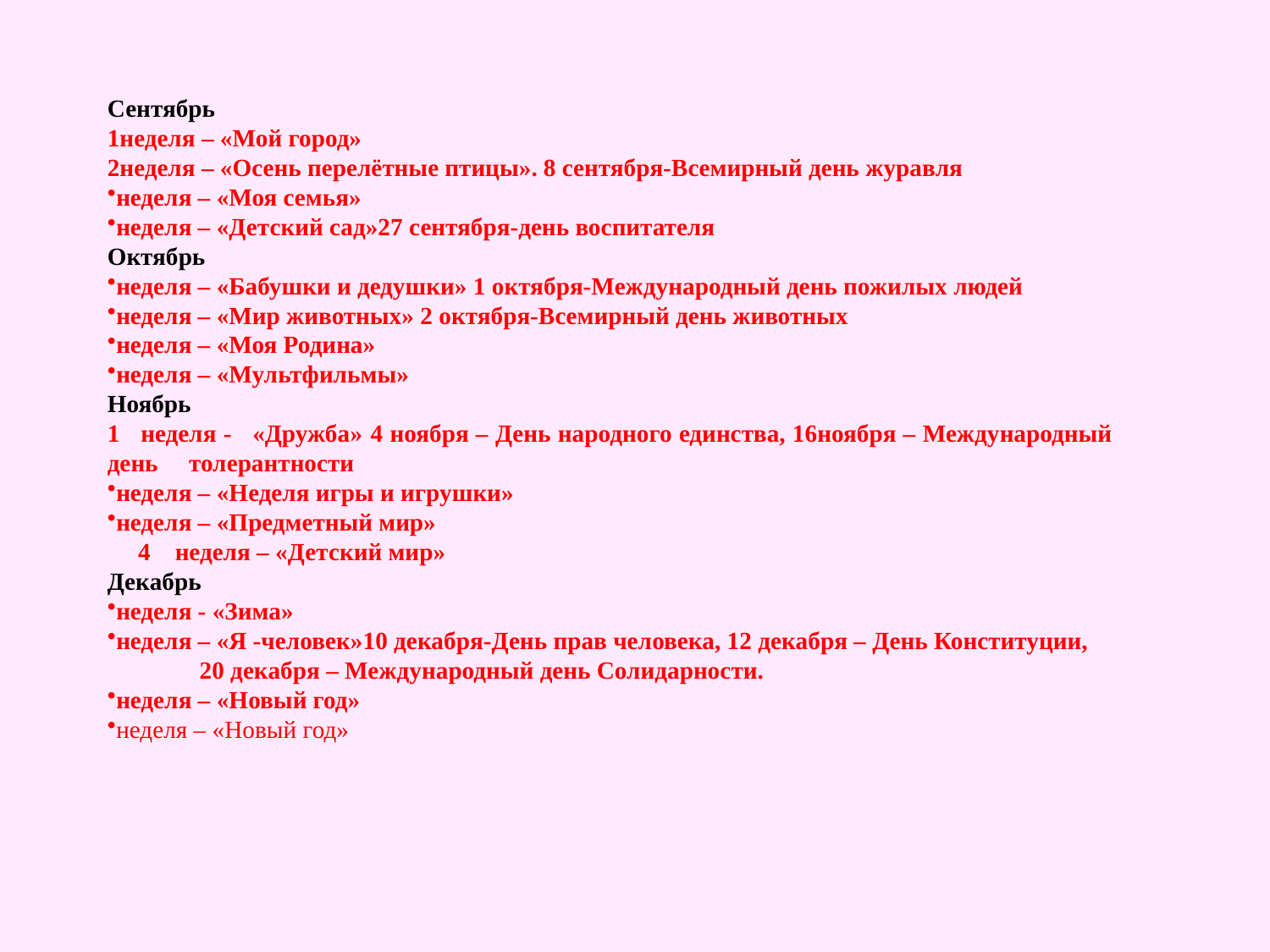

Сентябрь
1неделя – «Мой город»
2неделя – «Осень перелётные птицы». 8 сентября-Всемирный день журавля
неделя – «Моя семья»
неделя – «Детский сад»27 сентября-день воспитателя
Октябрь
неделя – «Бабушки и дедушки» 1 октября-Международный день пожилых людей
неделя – «Мир животных» 2 октября-Всемирный день животных
неделя – «Моя Родина»
неделя – «Мультфильмы»
Ноябрь
1   неделя -   «Дружба» 4 ноября – День народного единства, 16ноября – Международный день     толерантности
неделя – «Неделя игры и игрушки»
неделя – «Предметный мир»
     4    неделя – «Детский мир»
Декабрь
неделя - «Зима»
неделя – «Я -человек»10 декабря-День прав человека, 12 декабря – День Конституции,
               20 декабря – Международный день Солидарности.
неделя – «Новый год»
неделя – «Новый год»